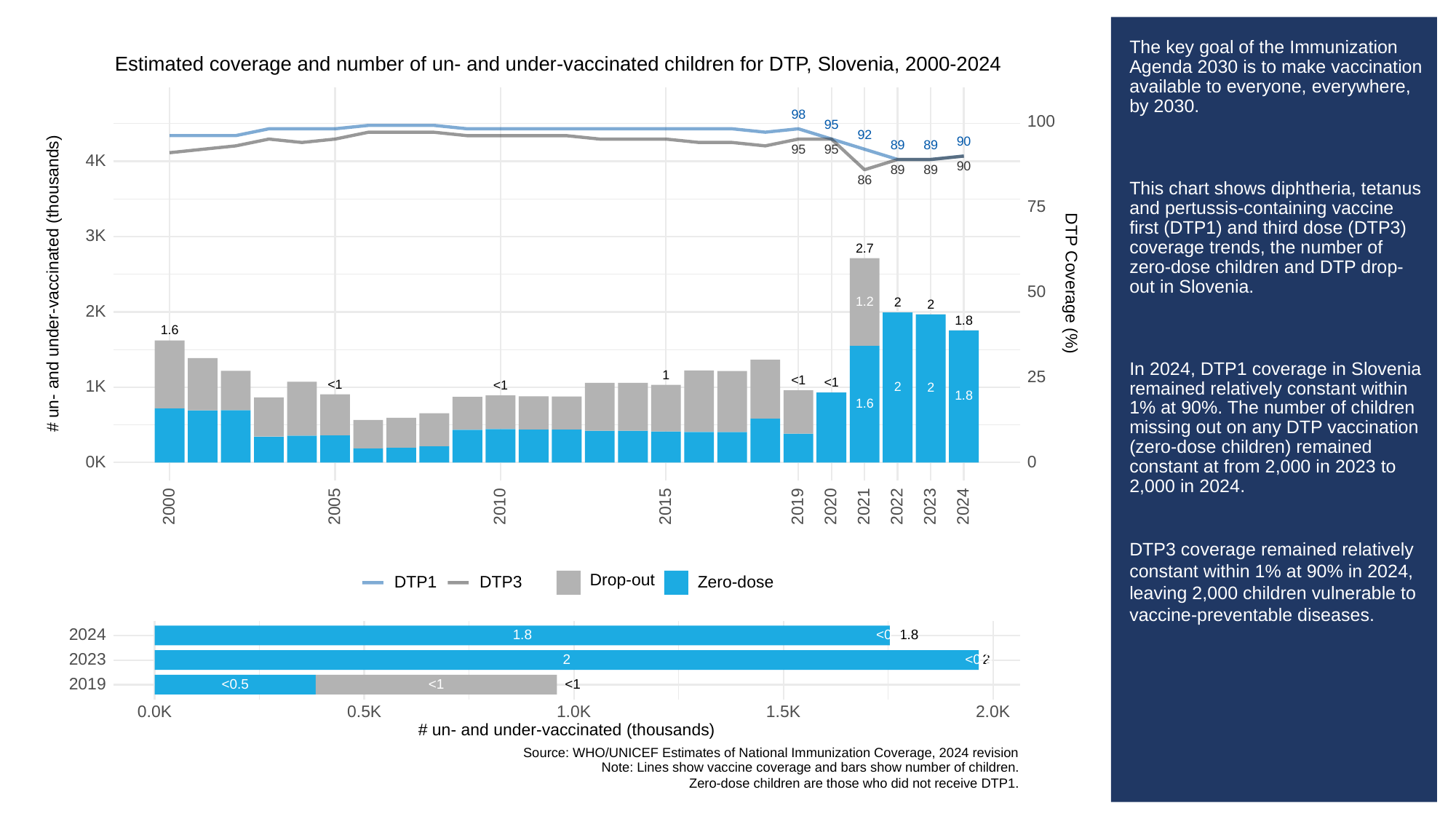

# The key goal of the Immunization Agenda 2030 is to make vaccination available to everyone, everywhere, by 2030.

This chart shows diphtheria, tetanus and pertussis-containing vaccine first (DTP1) and third dose (DTP3) coverage trends, the number of zero-dose children and DTP drop-out in Slovenia.

In 2024, DTP1 coverage in Slovenia remained relatively constant within 1% at 90%. The number of children missing out on any DTP vaccination (zero-dose children) remained constant at from 2,000 in 2023 to 2,000 in 2024.

DTP3 coverage remained relatively constant within 1% at 90% in 2024, leaving 2,000 children vulnerable to vaccine-preventable diseases.

Estimated coverage and number of un- and under-vaccinated children for DTP, Slovenia, 2000-2024

98
100
95

92

90
89
89
95
95
4K

90
89
89
86

75
3K

2.7

# un- and under-vaccinated (thousands)
DTP Coverage (%)
50
1.2
2
2
2K

1.8
1.6

1

25
<1
<1
<1
1K
<1

2

2

1.8

1.6

0K
0

2023
2000
2005
2010
2015
2019
2020
2021
2022
2024

Drop-out
DTP3
Zero-dose
DTP1

2024
1.8
<0.5
1.8

2023
<0.5
2
2

2019
<0.5
<1
<1

0.0K
0.5K
1.0K
1.5K
2.0K
# un- and under-vaccinated (thousands)
Source: WHO/UNICEF Estimates of National Immunization Coverage, 2024 revision
Note: Lines show vaccine coverage and bars show number of children.
Zero-dose children are those who did not receive DTP1.